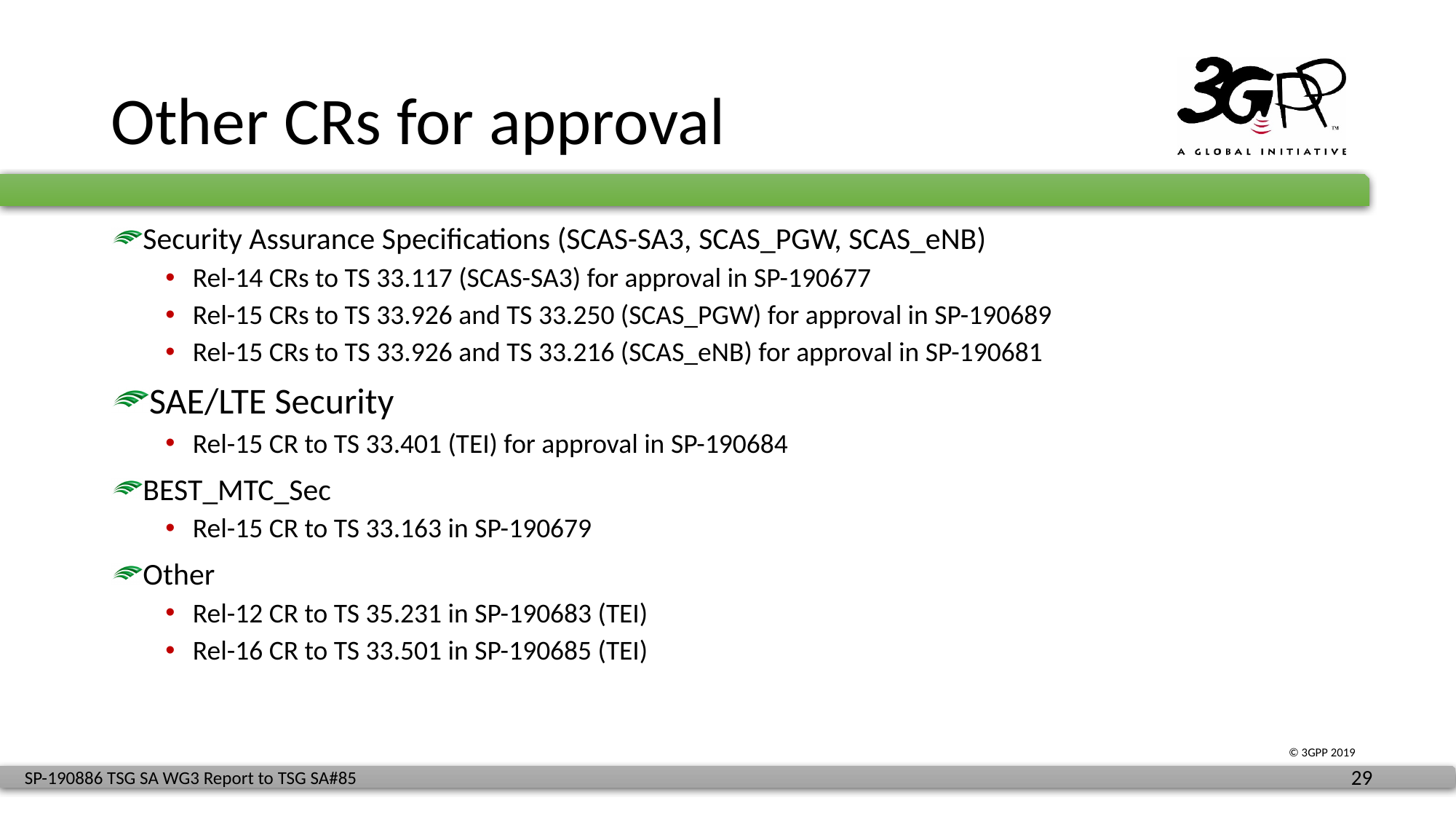

# Other CRs for approval
Security Assurance Specifications (SCAS-SA3, SCAS_PGW, SCAS_eNB)
Rel-14 CRs to TS 33.117 (SCAS-SA3) for approval in SP-190677
Rel-15 CRs to TS 33.926 and TS 33.250 (SCAS_PGW) for approval in SP-190689
Rel-15 CRs to TS 33.926 and TS 33.216 (SCAS_eNB) for approval in SP-190681
SAE/LTE Security
Rel-15 CR to TS 33.401 (TEI) for approval in SP-190684
BEST_MTC_Sec
Rel-15 CR to TS 33.163 in SP-190679
Other
Rel-12 CR to TS 35.231 in SP-190683 (TEI)
Rel-16 CR to TS 33.501 in SP-190685 (TEI)